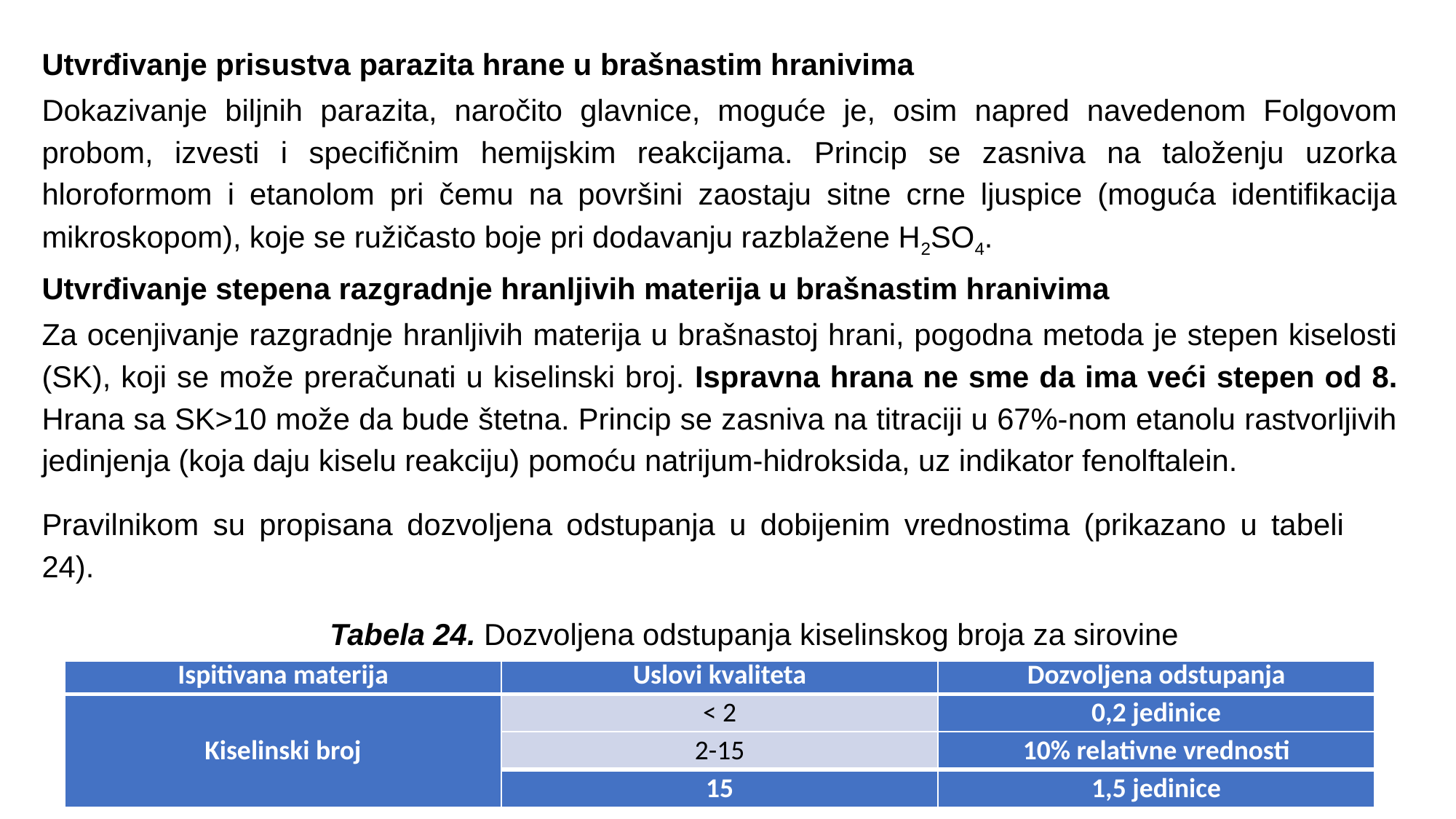

Utvrđivanje prisustva parazita hrane u brašnastim hranivima
Dokazivanje biljnih parazita, naročito glavnice, moguće je, osim napred navedenom Folgovom probom, izvesti i specifičnim hemijskim reakcijama. Princip se zasniva na taloženju uzorka hloroformom i etanolom pri čemu na površini zaostaju sitne crne ljuspice (moguća identifikacija mikroskopom), koje se ružičasto boje pri dodavanju razblažene H2SO4.
Utvrđivanje stepena razgradnje hranljivih materija u brašnastim hranivima
Za ocenjivanje razgradnje hranljivih materija u brašnastoj hrani, pogodna metoda je stepen kiselosti (SK), koji se može preračunati u kiselinski broj. Ispravna hrana ne sme da ima veći stepen od 8. Hrana sa SK>10 može da bude štetna. Princip se zasniva na titraciji u 67%-nom etanolu rastvorljivih jedinjenja (koja daju kiselu reakciju) pomoću natrijum-hidroksida, uz indikator fenolftalein.
Pravilnikom su propisana dozvoljena odstupanja u dobijenim vrednostima (prikazano u tabeli 24).
Tabela 24. Dozvoljena odstupanja kiselinskog broja za sirovine
| Ispitivana materija | Uslovi kvaliteta | Dozvoljena odstupanja |
| --- | --- | --- |
| Kiselinski broj | < 2 | 0,2 jedinice |
|  | 2-15 | 10% relativne vrednosti |
|  | 15 | 1,5 jedinice |